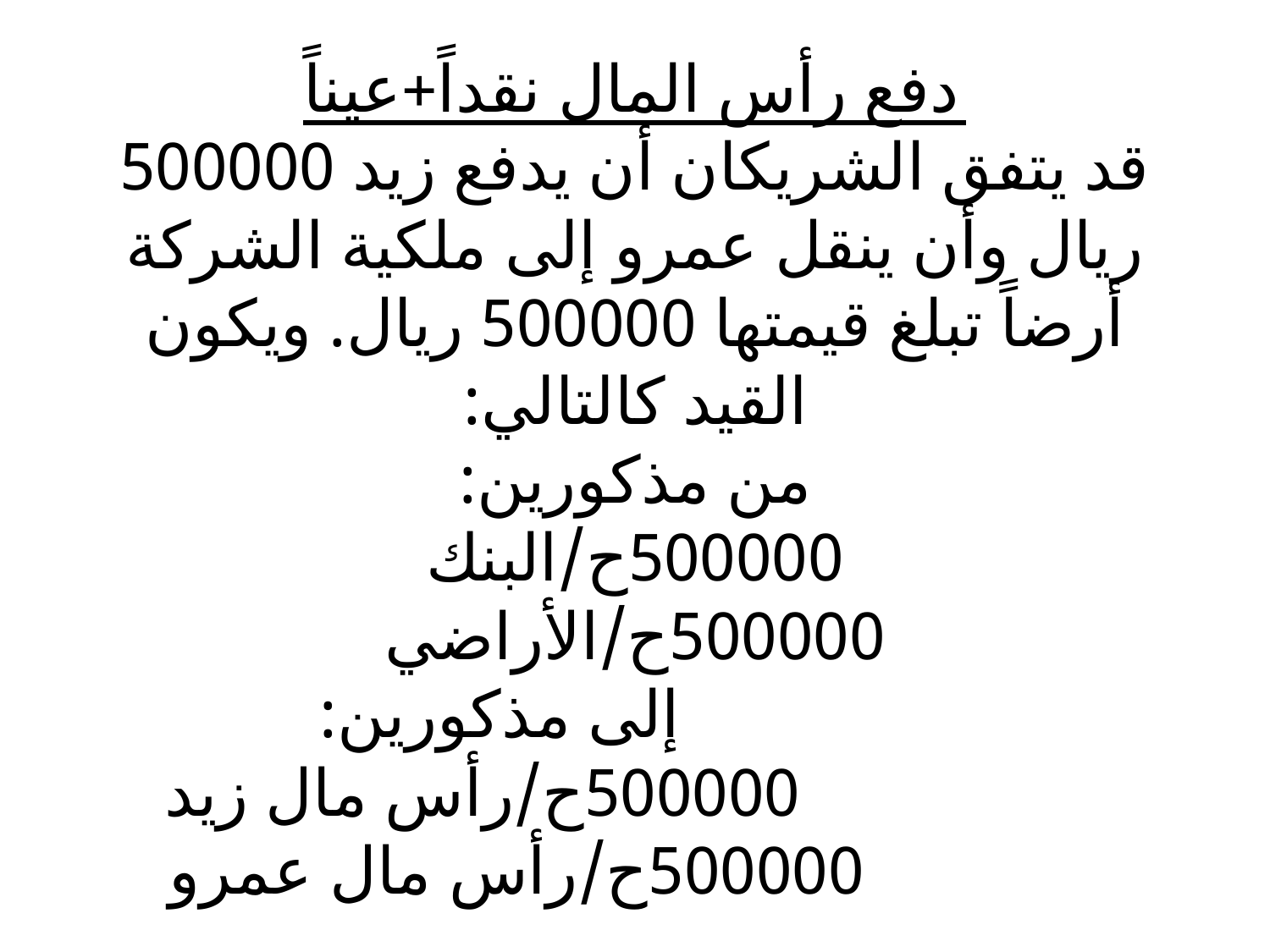

# دفع رأس المال نقداً+عيناً قد يتفق الشريكان أن يدفع زيد 500000 ريال وأن ينقل عمرو إلى ملكية الشركة أرضاً تبلغ قيمتها 500000 ريال. ويكون القيد كالتالي: من مذكورين: 500000ح/البنك 500000ح/الأراضي إلى مذكورين: 500000ح/رأس مال زيد 500000ح/رأس مال عمرو